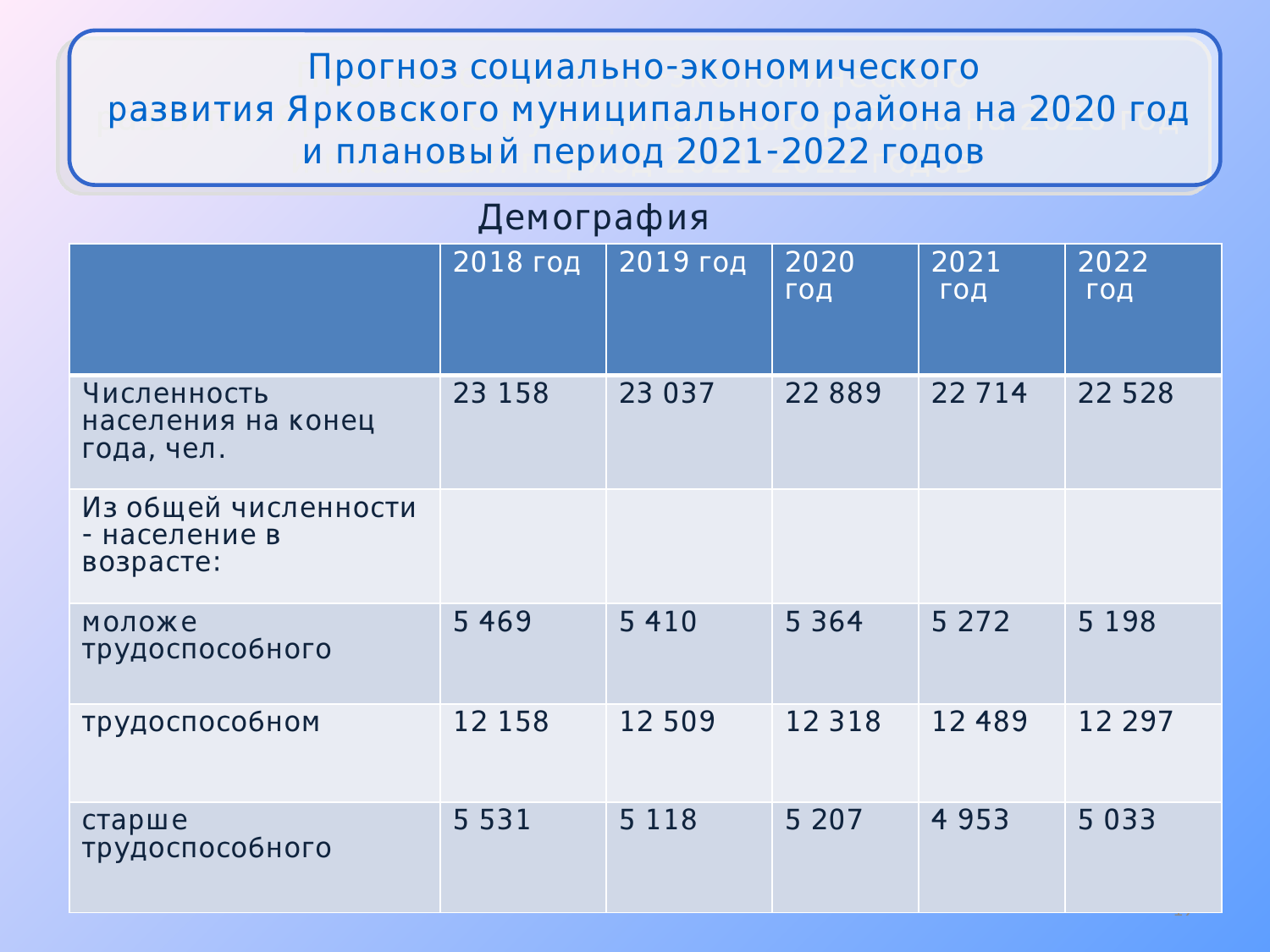

Прогноз социально-экономического
 развития Ярковского муниципального района на 2020 год и плановый период 2021-2022 годов
Демография
|  | 2018 год | 2019 год | 2020 год | 2021 год | 2022 год |
| --- | --- | --- | --- | --- | --- |
| Численность населения на конец года, чел. | 23 158 | 23 037 | 22 889 | 22 714 | 22 528 |
| Из общей численности - население в возрасте: |  |  |  |  |  |
| моложе трудоспособного | 5 469 | 5 410 | 5 364 | 5 272 | 5 198 |
| трудоспособном | 12 158 | 12 509 | 12 318 | 12 489 | 12 297 |
| старше трудоспособного | 5 531 | 5 118 | 5 207 | 4 953 | 5 033 |
19